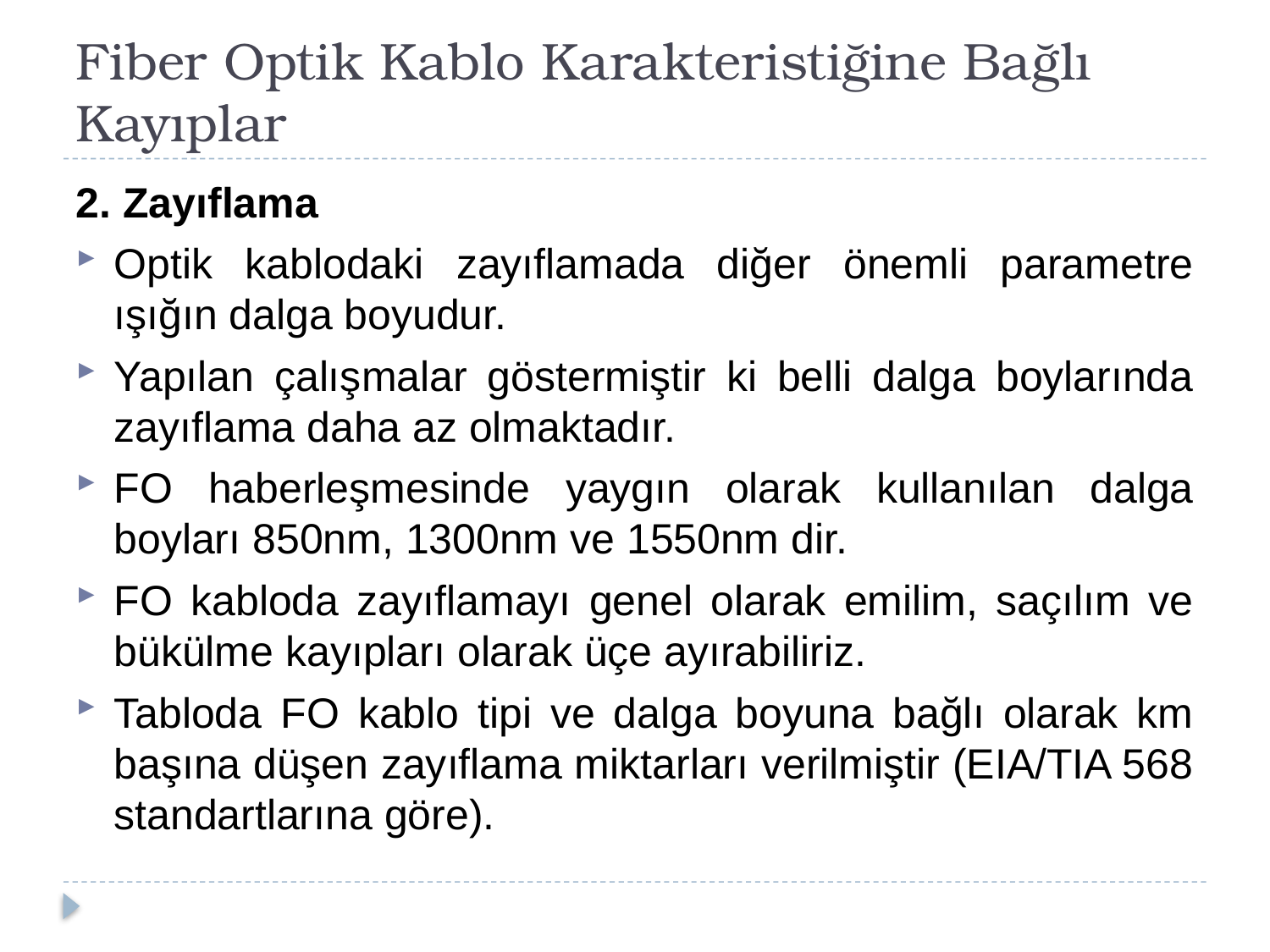

# Fiber Optik Kablo Karakteristiğine Bağlı Kayıplar
2. Zayıflama
Optik kablodaki zayıflamada diğer önemli parametre ışığın dalga boyudur.
Yapılan çalışmalar göstermiştir ki belli dalga boylarında zayıflama daha az olmaktadır.
FO haberleşmesinde yaygın olarak kullanılan dalga boyları 850nm, 1300nm ve 1550nm dir.
FO kabloda zayıflamayı genel olarak emilim, saçılım ve bükülme kayıpları olarak üçe ayırabiliriz.
Tabloda FO kablo tipi ve dalga boyuna bağlı olarak km başına düşen zayıflama miktarları verilmiştir (EIA/TIA 568 standartlarına göre).